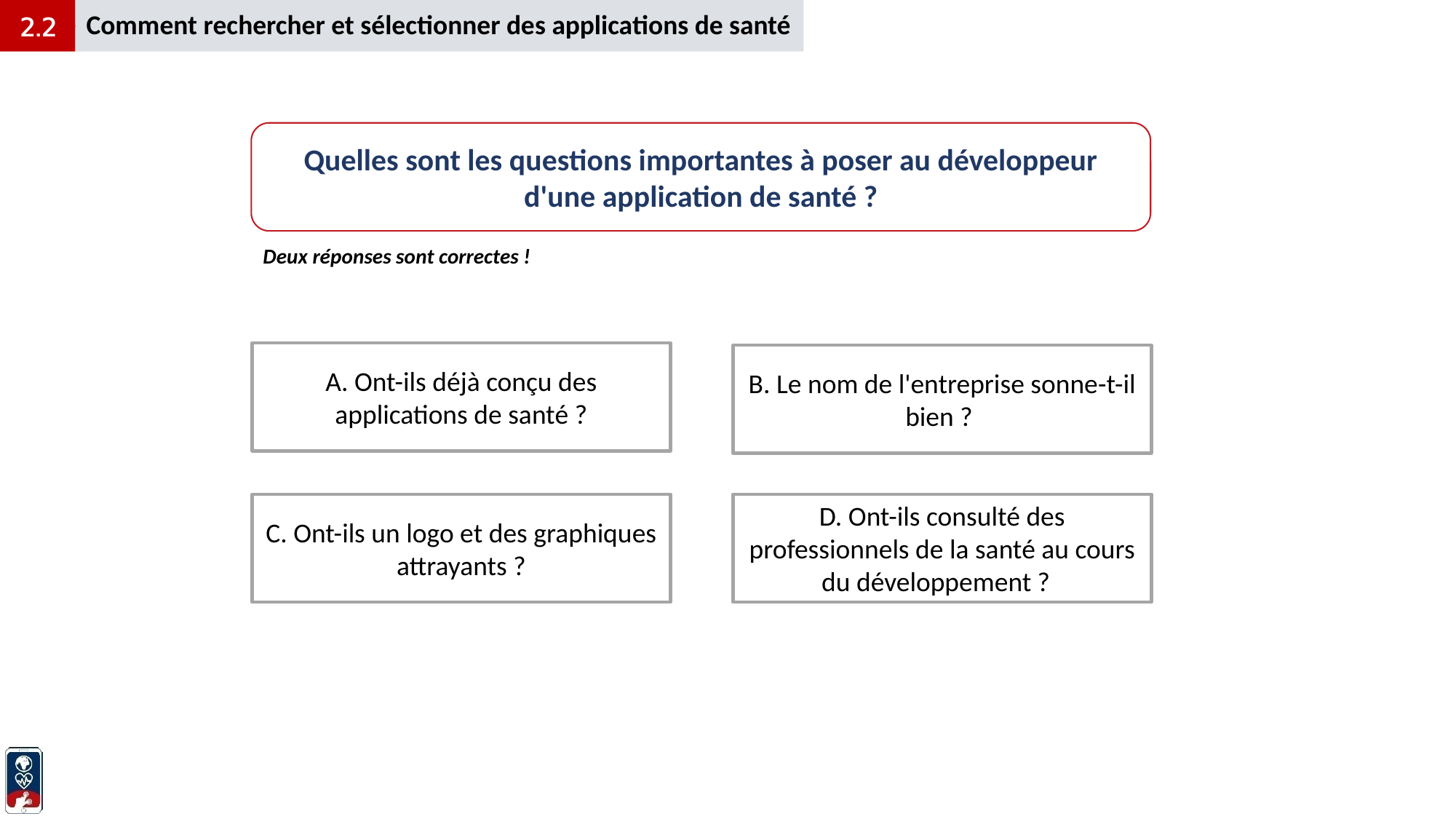

Comment rechercher et sélectionner des applications de santé
1
2.2
Quelles sont les questions importantes à poser au développeur d'une application de santé ?
Deux réponses sont correctes !
A. Ont-ils déjà conçu des applications de santé ?
B. Le nom de l'entreprise sonne-t-il bien ?
D. Ont-ils consulté des professionnels de la santé au cours du développement ?
C. Ont-ils un logo et des graphiques attrayants ?